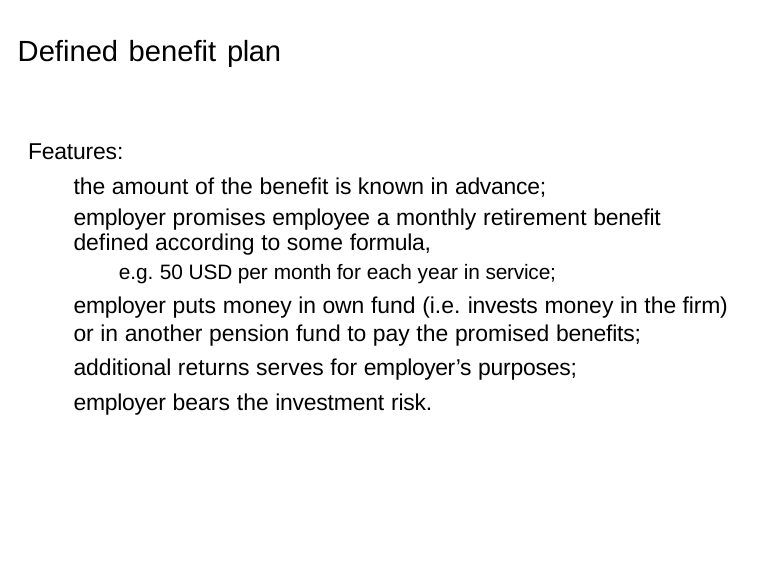

# Defined benefit plan
Features:
the amount of the benefit is known in advance;
employer promises employee a monthly retirement benefit defined according to some formula,
e.g. 50 USD per month for each year in service;
employer puts money in own fund (i.e. invests money in the firm) or in another pension fund to pay the promised benefits;
additional returns serves for employer’s purposes; employer bears the investment risk.
Jirˇí Valecký (VSB-TUO)
14 / 20